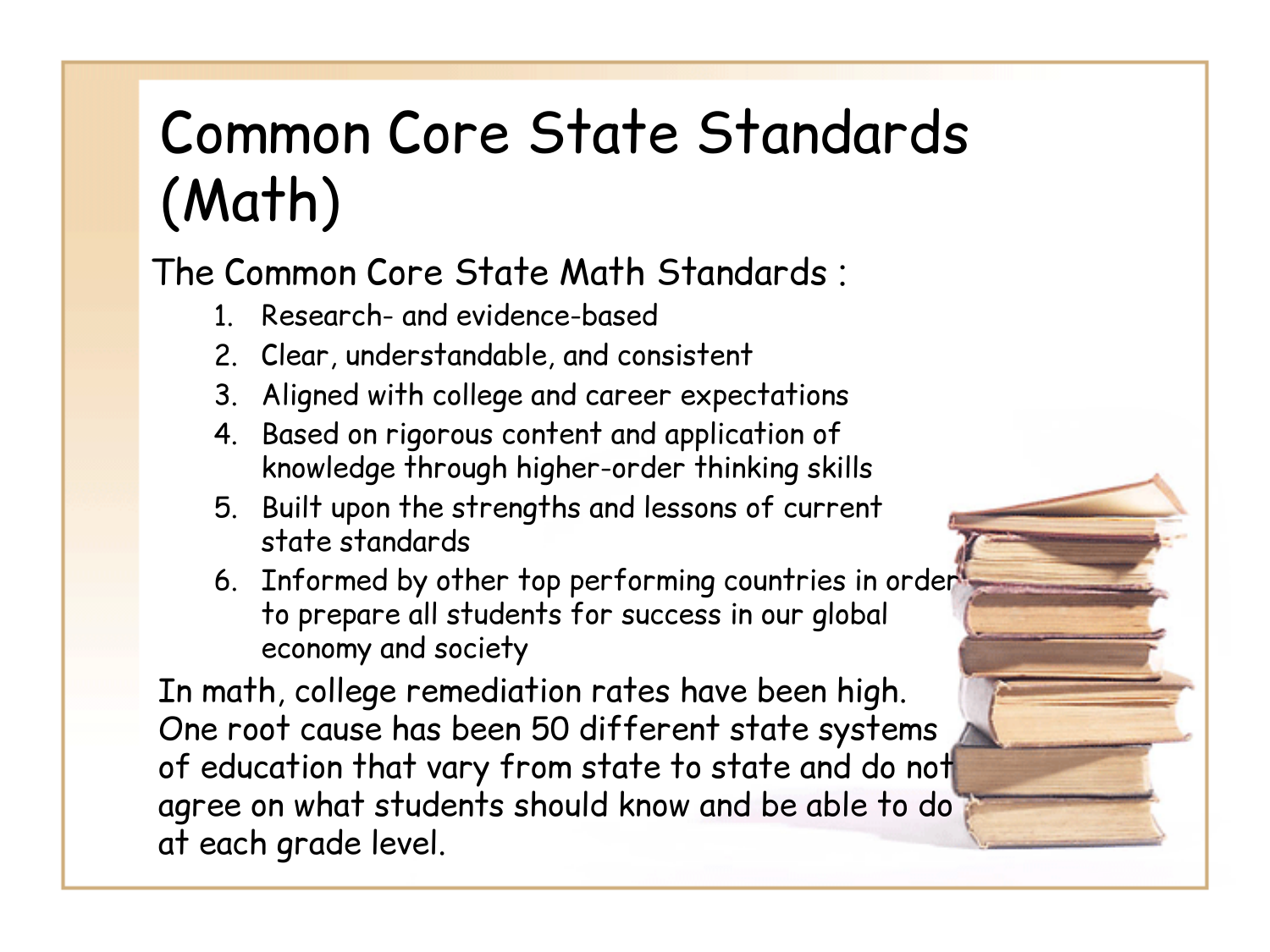

# Common Core State Standards (Math)
The Common Core State Math Standards :
Research- and evidence-based
Clear, understandable, and consistent
Aligned with college and career expectations
Based on rigorous content and application of knowledge through higher-order thinking skills
Built upon the strengths and lessons of current state standards
Informed by other top performing countries in order to prepare all students for success in our global economy and society
In math, college remediation rates have been high. One root cause has been 50 different state systems of education that vary from state to state and do not agree on what students should know and be able to do at each grade level.